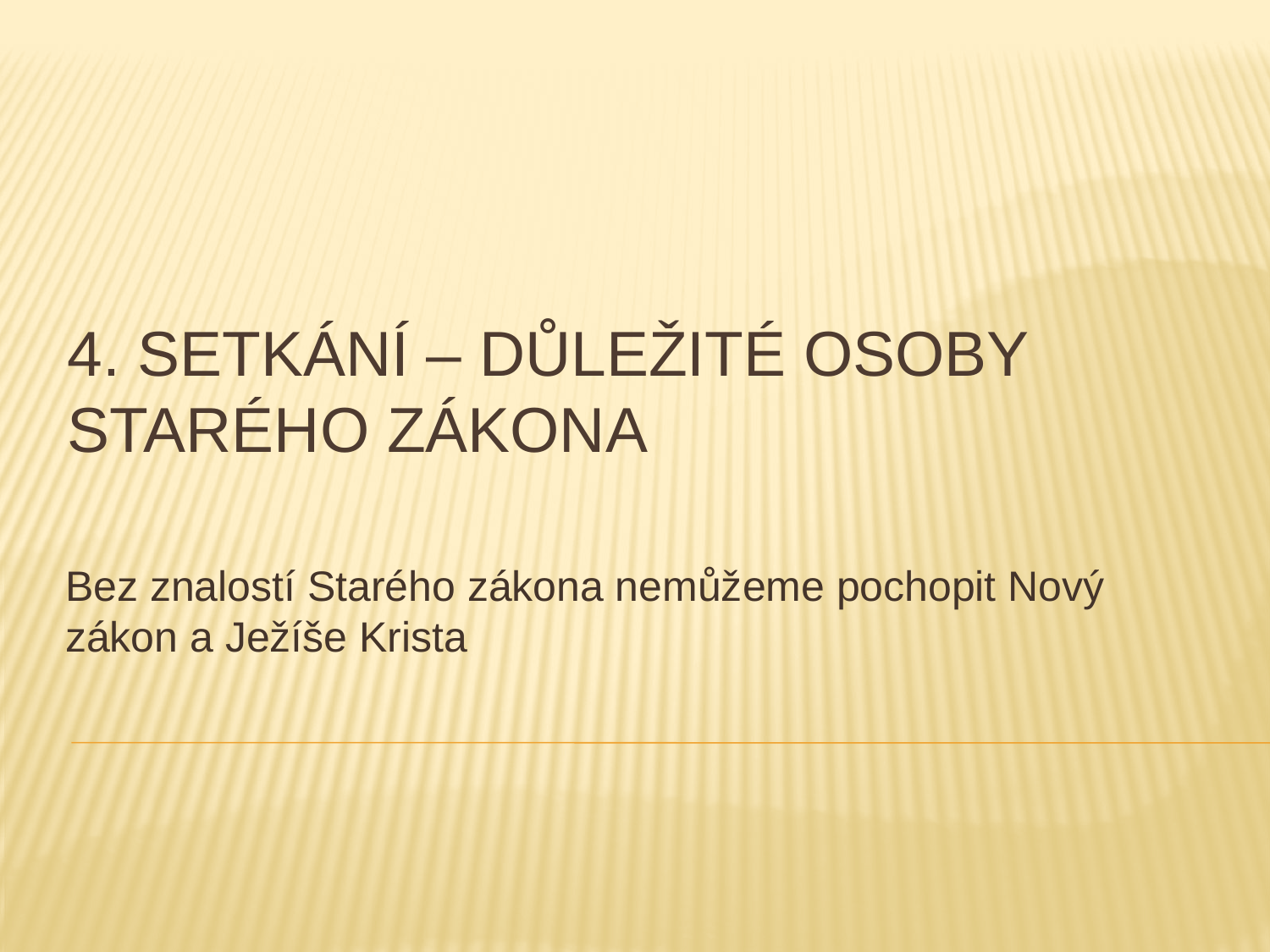

# 4. Setkání – Důležité Osoby Starého zákona
Bez znalostí Starého zákona nemůžeme pochopit Nový zákon a Ježíše Krista